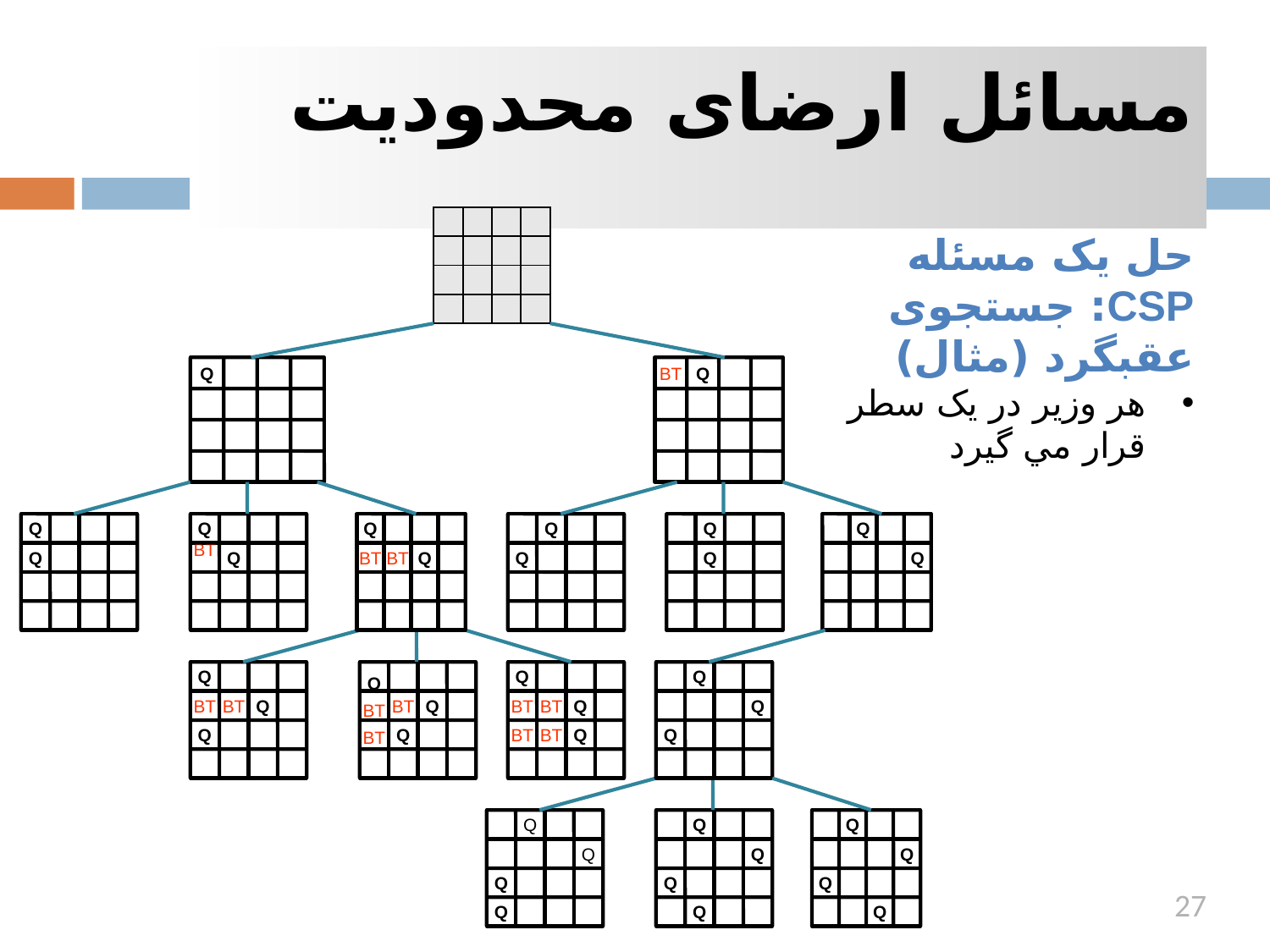

مسائل ارضای محدودیت
|  |  |  |  |
| --- | --- | --- | --- |
|  |  |  |  |
|  |  |  |  |
|  |  |  |  |
حل یک مسئله CSP: جستجوی عقبگرد (مثال)
هر وزير در يک سطر قرار مي گيرد

Q

BT

Q

Q

Q

Q
BT

Q

Q

BT

BT

Q

Q

Q

Q

Q

Q

Q

Q

BT

BT

Q

Q

Q
BT
BT

BT

Q

Q

Q

BT

BT

Q

BT

BT

Q

Q

Q

Q

Q

Q
Q

Q

Q

Q

Q

Q

Q

Q
Q

Q

27